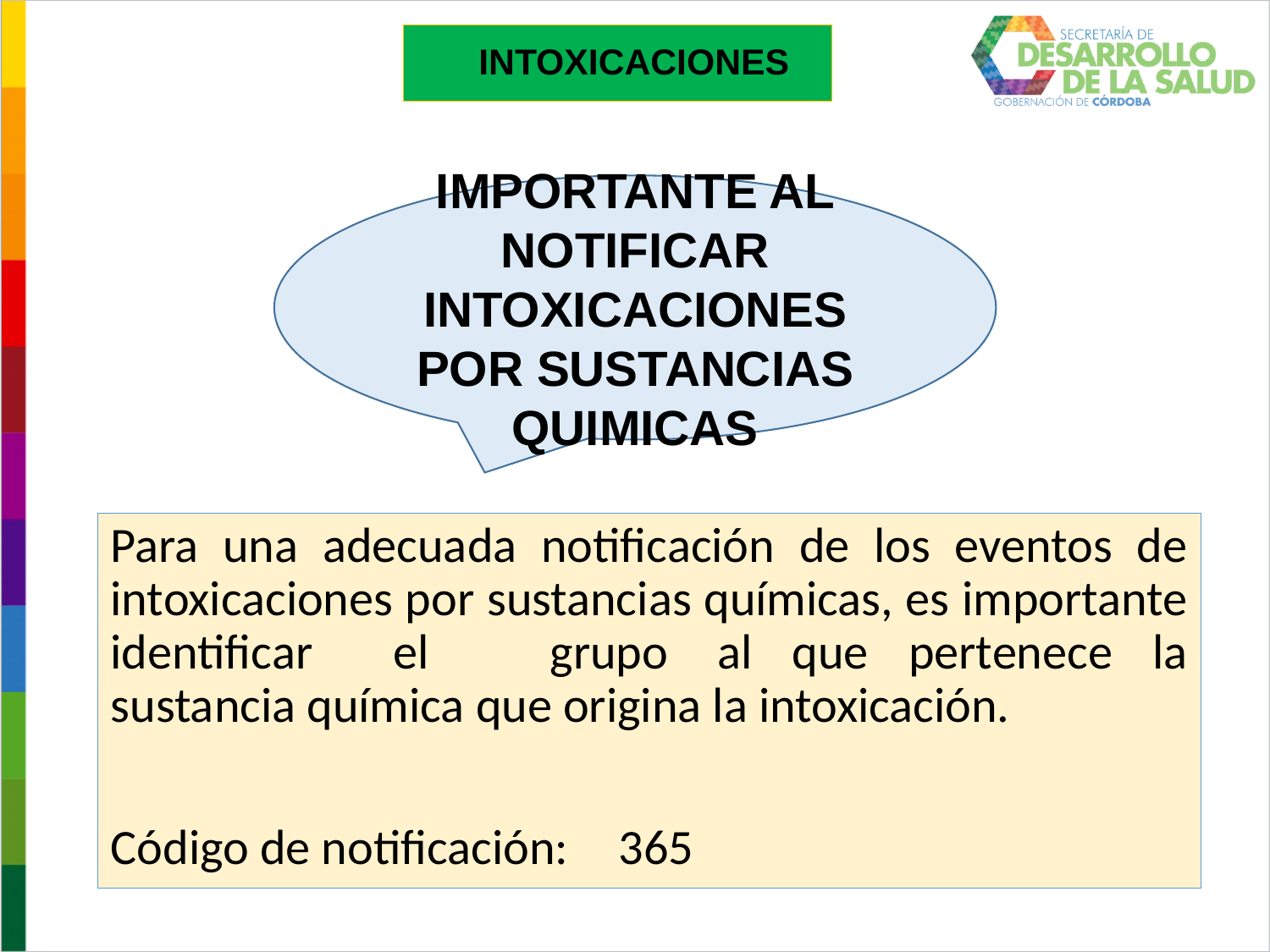

INTOXICACIONES
IMPORTANTE AL NOTIFICAR INTOXICACIONES POR SUSTANCIAS QUIMICAS
Para una adecuada notificación de los eventos de intoxicaciones por sustancias químicas, es importante identificar  el	grupo	 al que pertenece la sustancia química que origina la intoxicación.

Código de notificación:	365